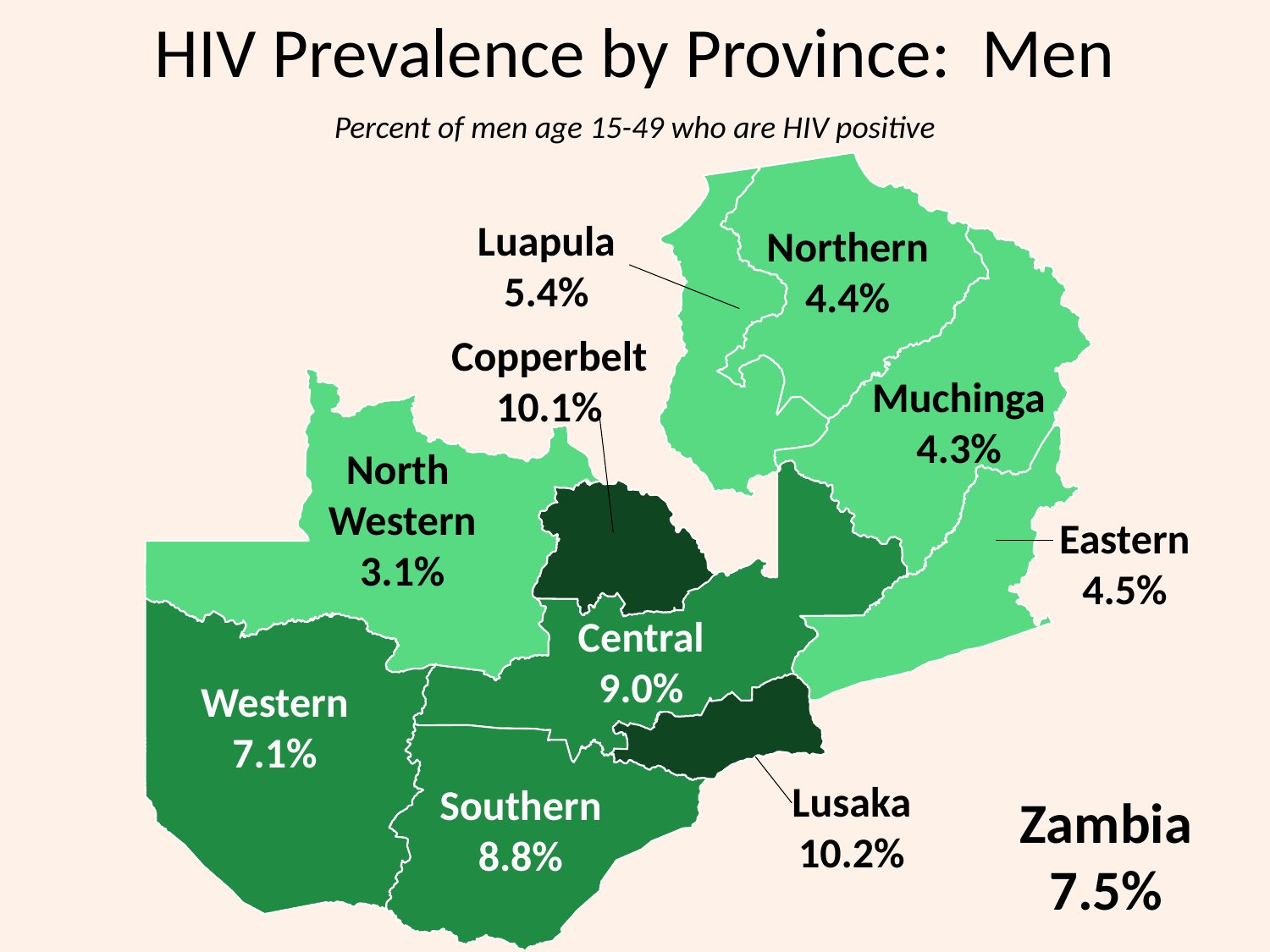

# HIV Prevalence by Province:  Men
Percent of men age 15-49 who are HIV positive

Luapula
5.4%
Northern
4.4%
Copperbelt
10.1%
Muchinga
4.3%
North
Western
3.1%
Eastern
4.5%
Central
9.0%
Western
7.1%

Lusaka
10.2%
Southern
8.8%
Zambia
7.5%